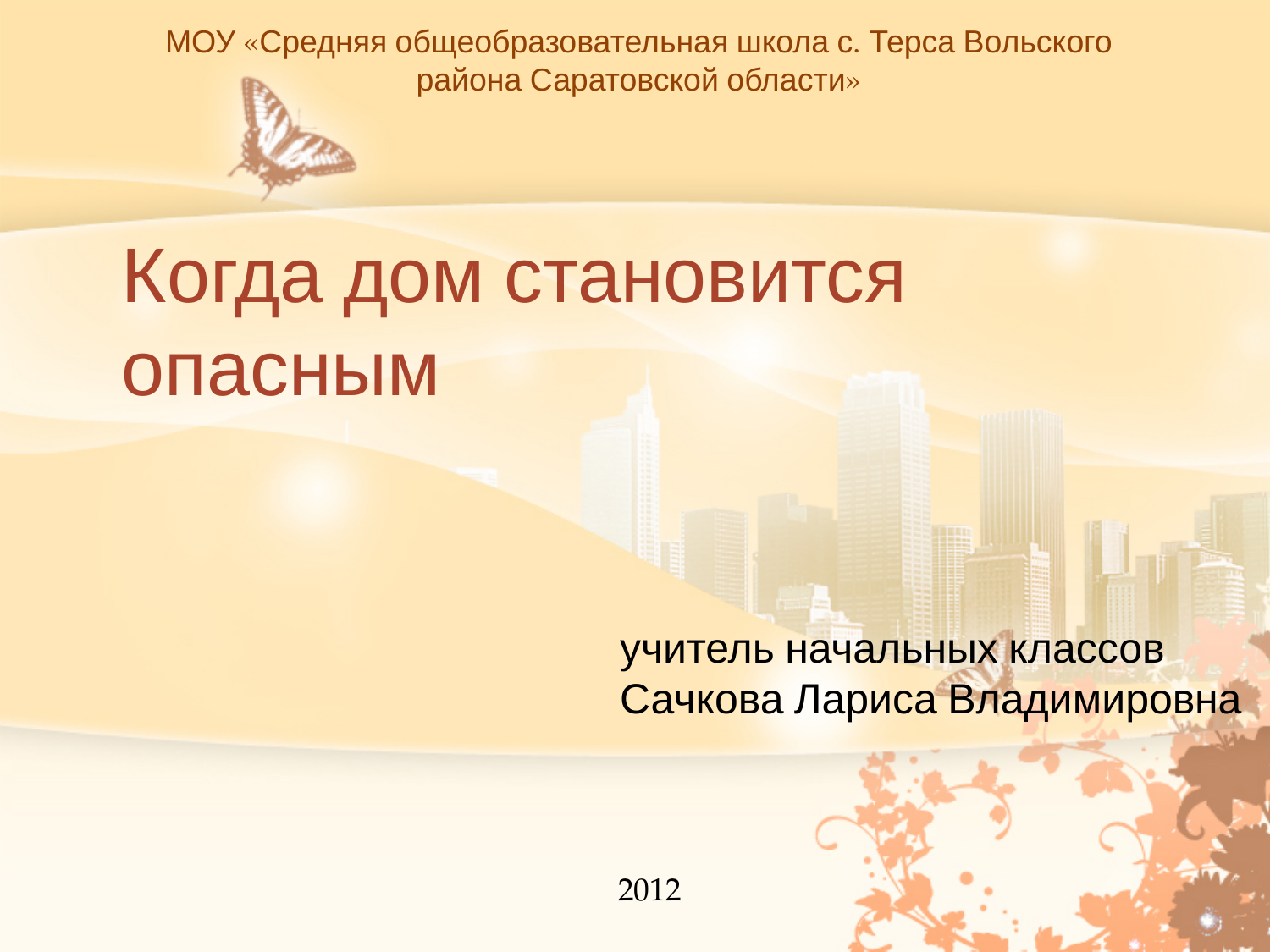

# МОУ «Средняя общеобразовательная школа с. Терса Вольского района Саратовской области»
Когда дом становится опасным
учитель начальных классов
Сачкова Лариса Владимировна
2012